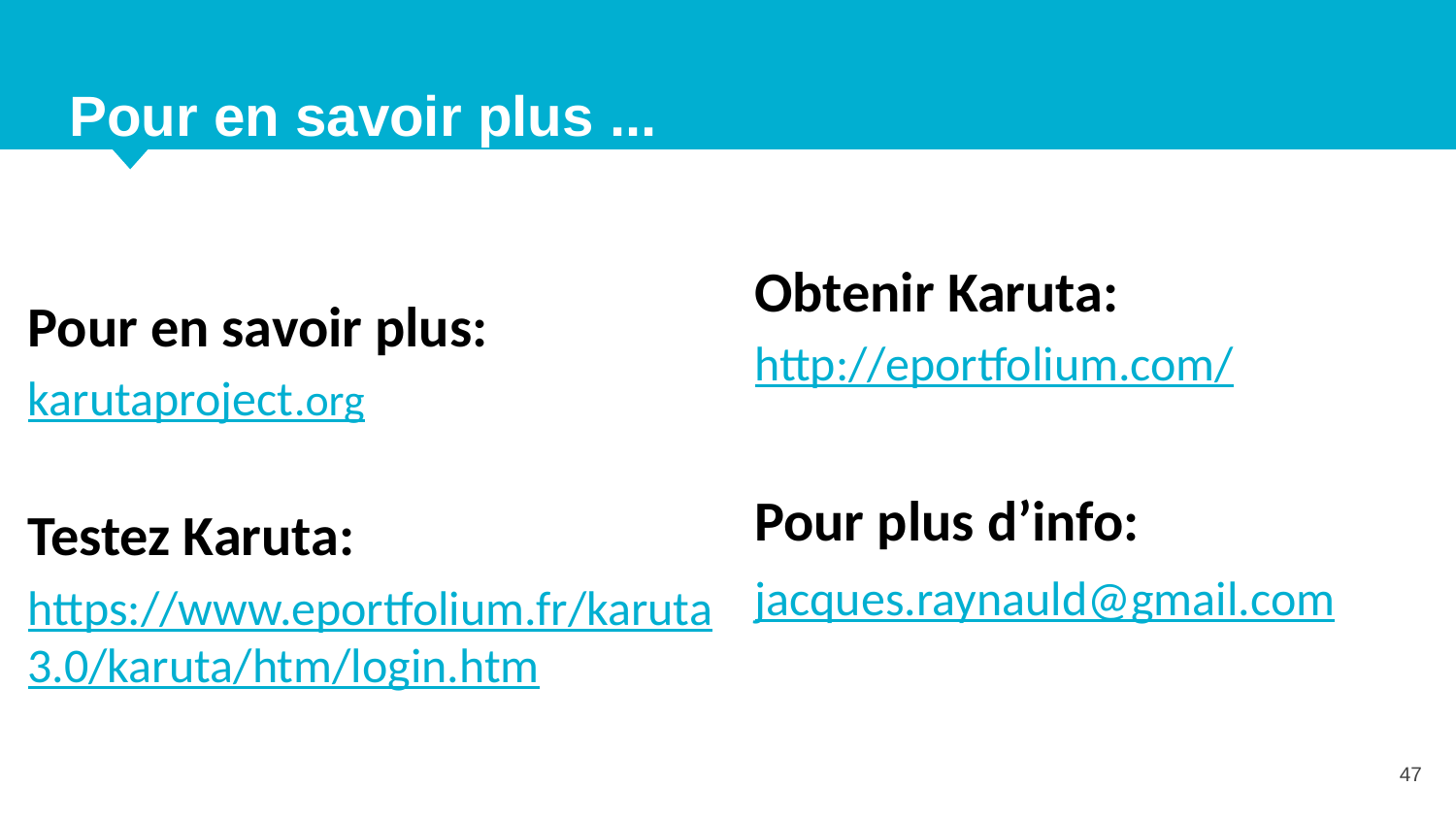

# Pour en savoir plus ...
Obtenir Karuta:
http://eportfolium.com/

Pour plus d’info:
jacques.raynauld@gmail.com
Pour en savoir plus:
karutaproject.org

Testez Karuta:
https://www.eportfolium.fr/karuta3.0/karuta/htm/login.htm
47